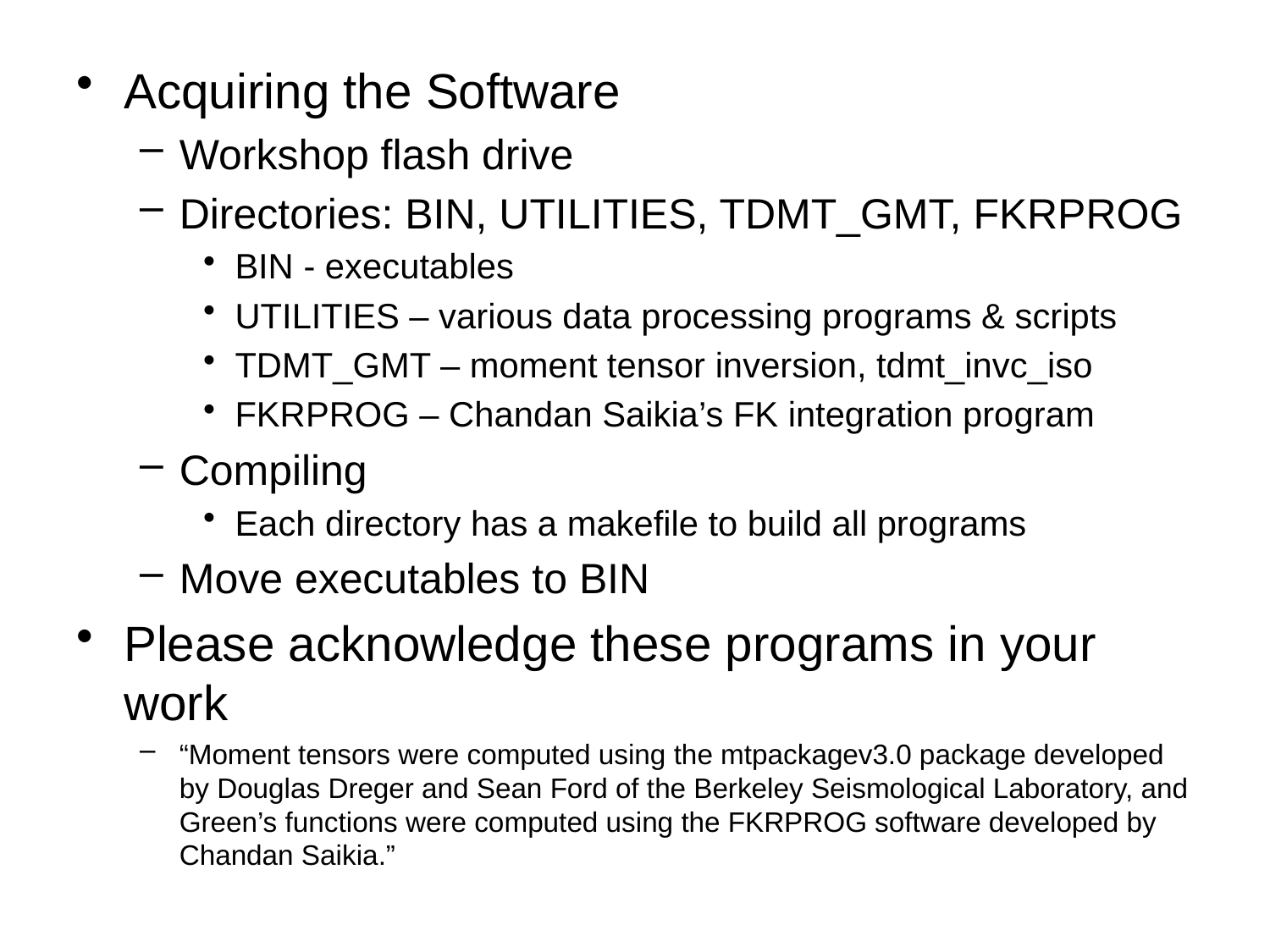

Acquiring the Software
Workshop flash drive
Directories: BIN, UTILITIES, TDMT_GMT, FKRPROG
BIN - executables
UTILITIES – various data processing programs & scripts
TDMT_GMT – moment tensor inversion, tdmt_invc_iso
FKRPROG – Chandan Saikia’s FK integration program
Compiling
Each directory has a makefile to build all programs
Move executables to BIN
Please acknowledge these programs in your work
“Moment tensors were computed using the mtpackagev3.0 package developed by Douglas Dreger and Sean Ford of the Berkeley Seismological Laboratory, and Green’s functions were computed using the FKRPROG software developed by Chandan Saikia.”